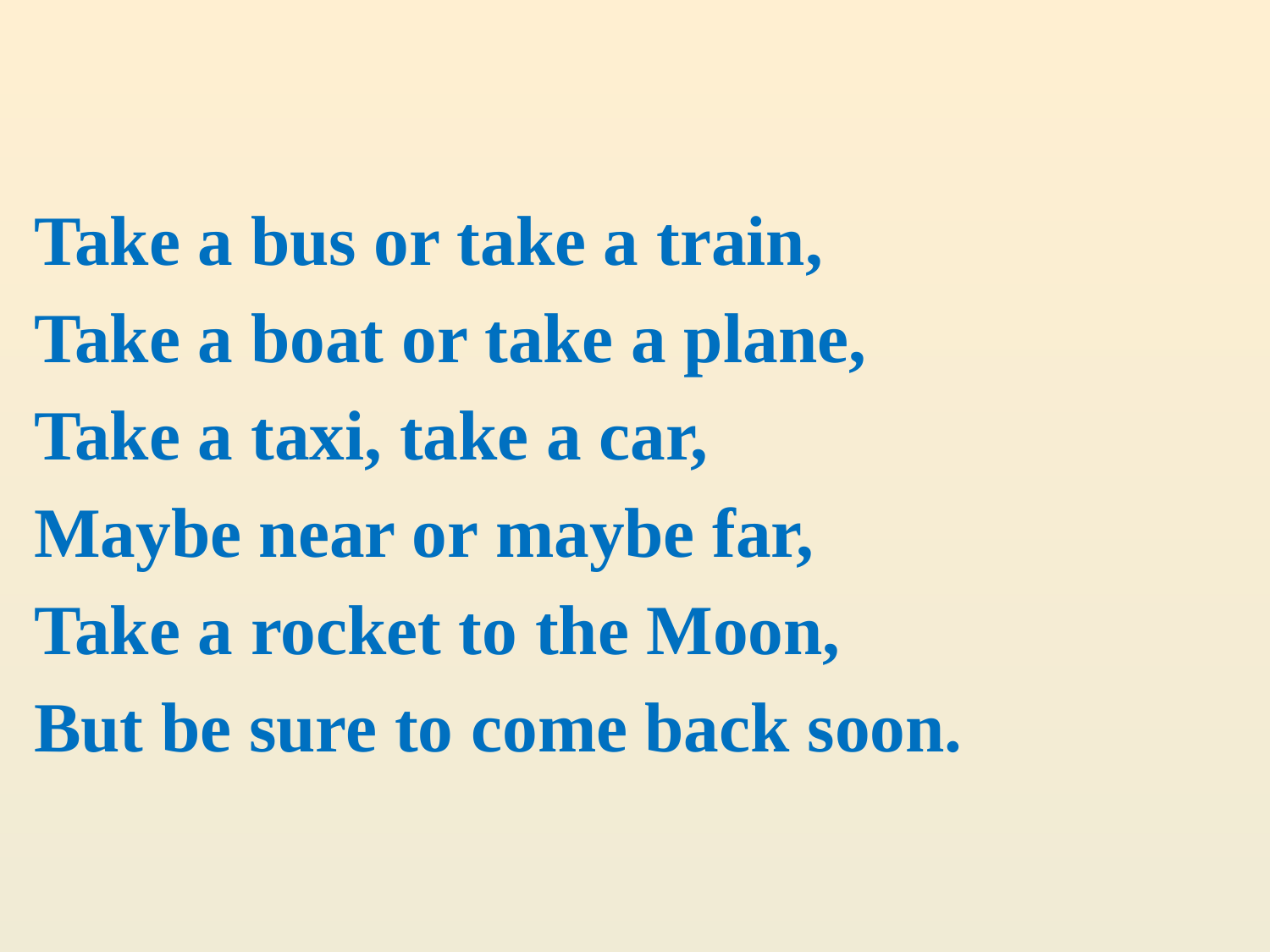

Take a bus or take a train,
Take a boat or take a plane,
Take a taxi, take a car,
Maybe near or maybe far,
Take a rocket to the Moon,
But be sure to come back soon.